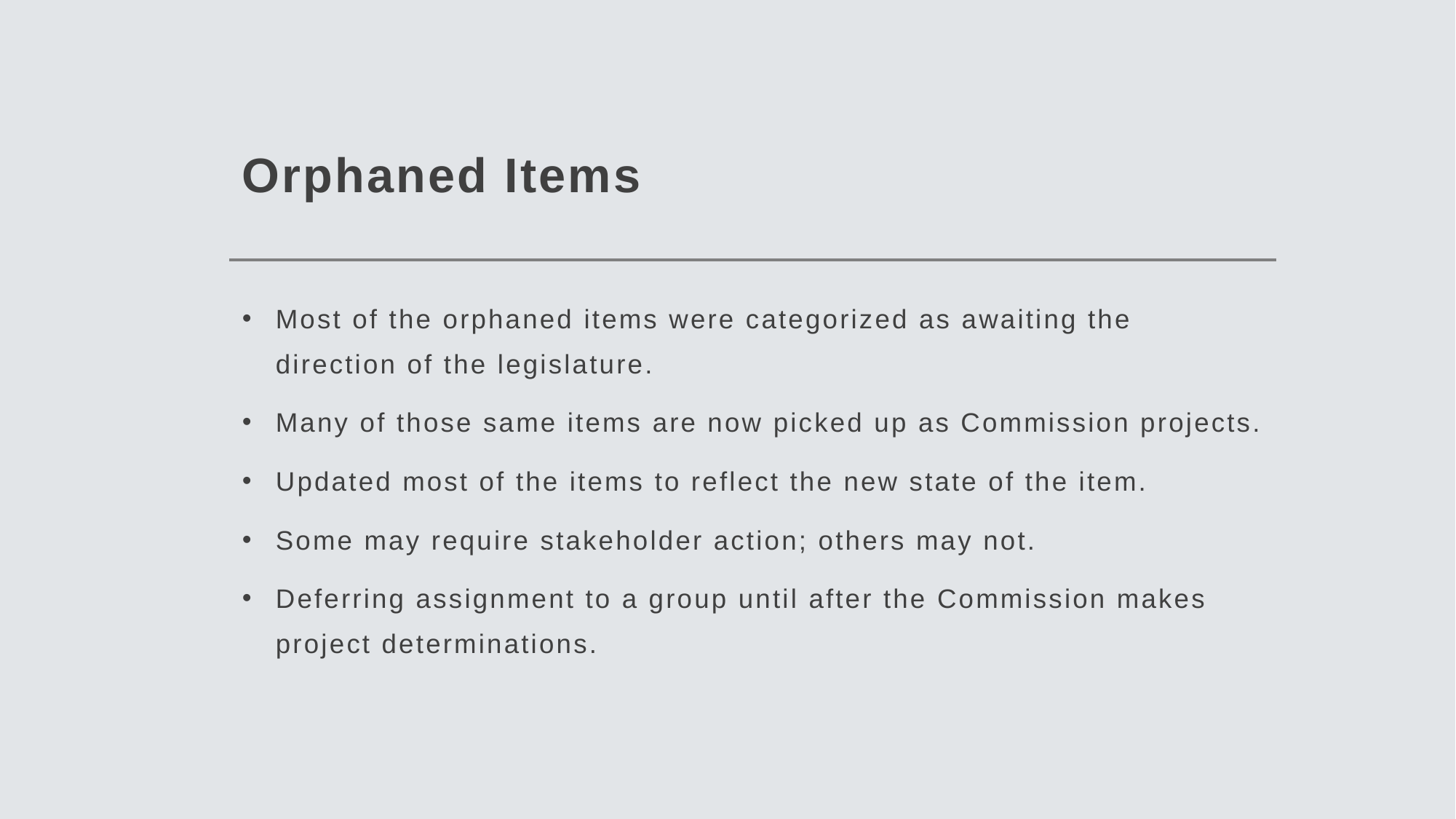

# Orphaned Items
Most of the orphaned items were categorized as awaiting the direction of the legislature.
Many of those same items are now picked up as Commission projects.
Updated most of the items to reflect the new state of the item.
Some may require stakeholder action; others may not.
Deferring assignment to a group until after the Commission makes project determinations.